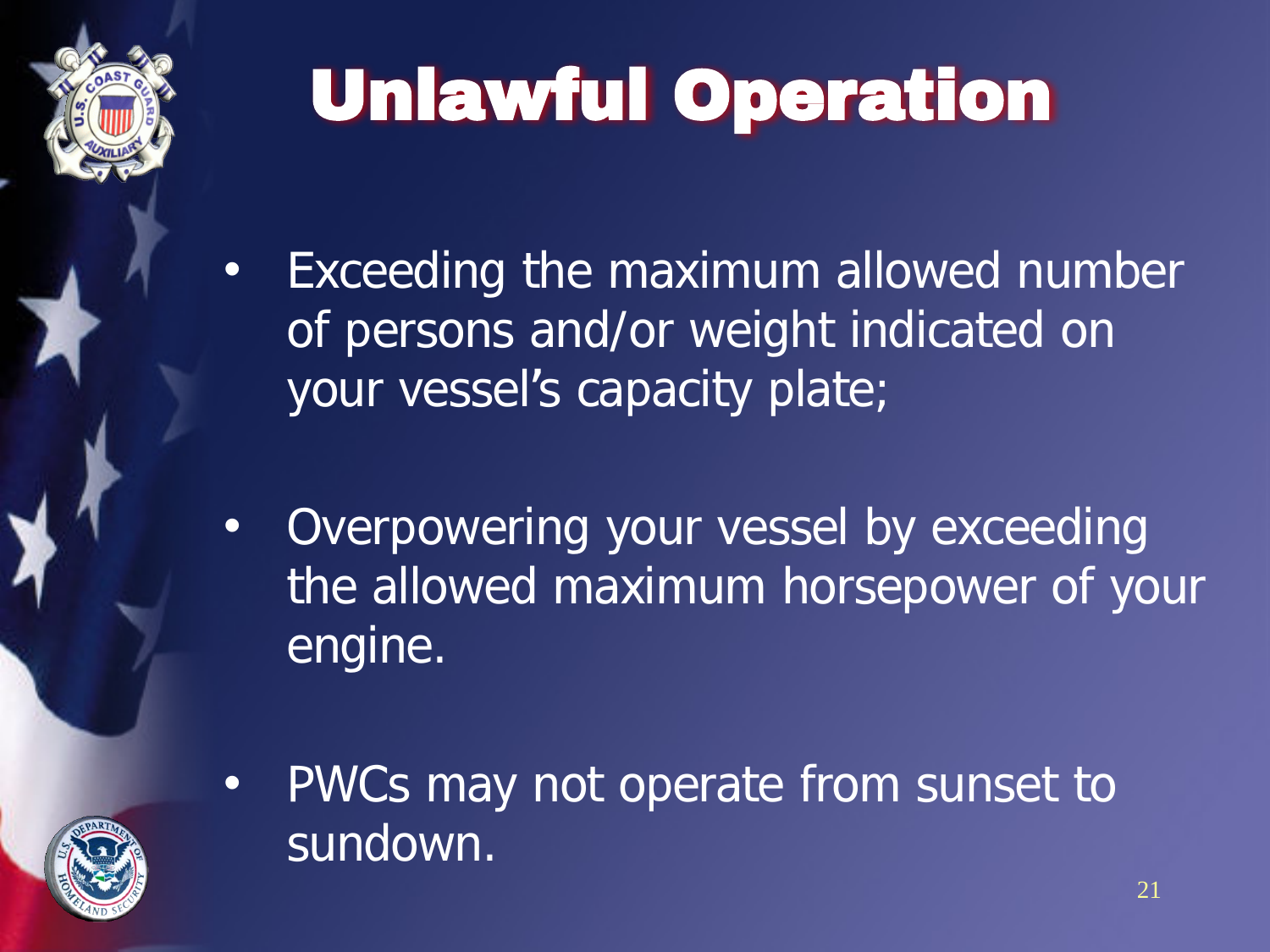

# Unlawful Operation
Exceeding the maximum allowed number of persons and/or weight indicated on your vessel’s capacity plate;

Overpowering your vessel by exceeding the allowed maximum horsepower of your engine.

PWCs may not operate from sunset to sundown.

21